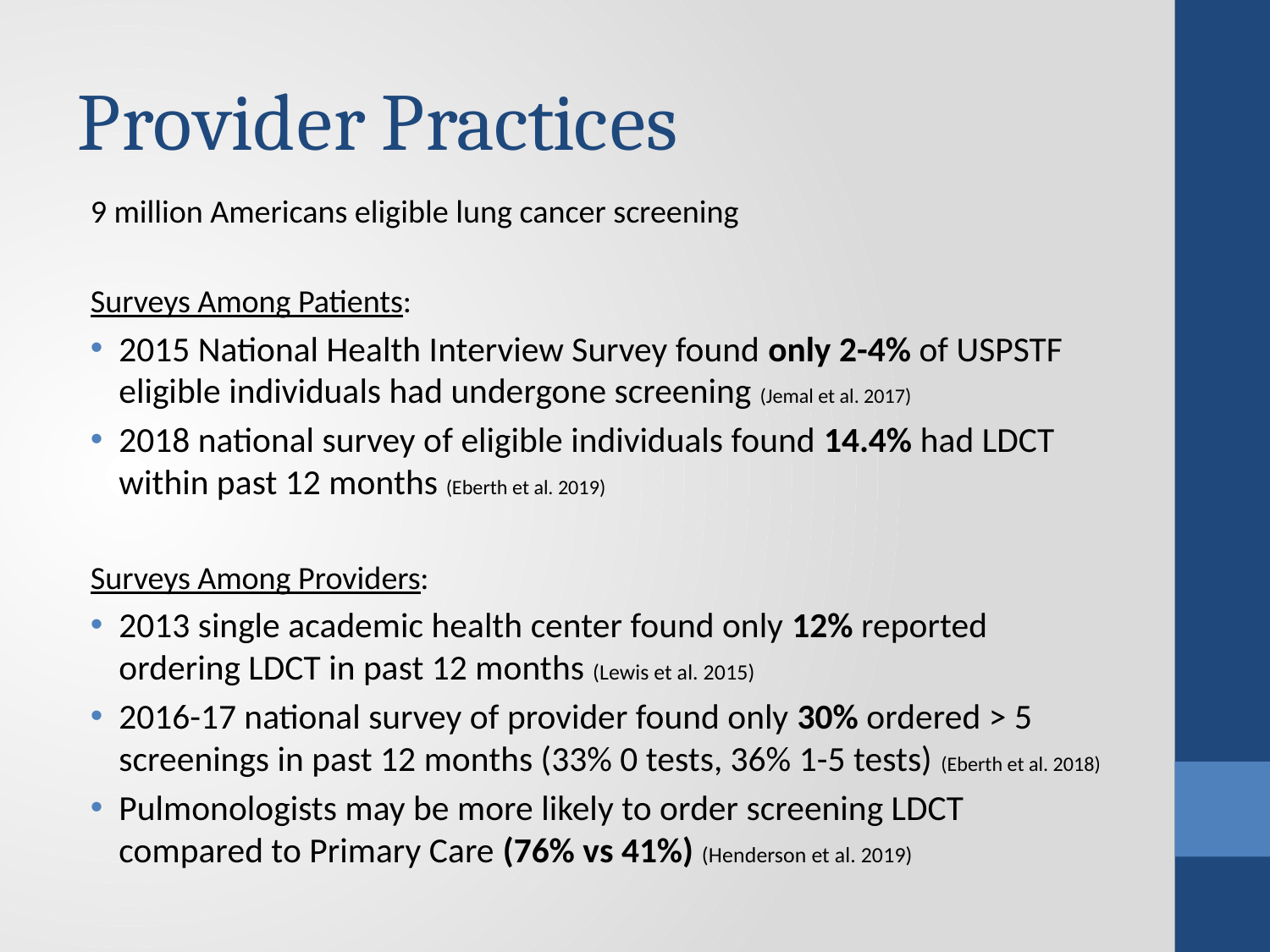

# Provider Practices
9 million Americans eligible lung cancer screening

Surveys Among Patients:
2015 National Health Interview Survey found only 2-4% of USPSTF eligible individuals had undergone screening (Jemal et al. 2017)
2018 national survey of eligible individuals found 14.4% had LDCT within past 12 months (Eberth et al. 2019)

Surveys Among Providers:
2013 single academic health center found only 12% reported ordering LDCT in past 12 months (Lewis et al. 2015)
2016-17 national survey of provider found only 30% ordered > 5 screenings in past 12 months (33% 0 tests, 36% 1-5 tests) (Eberth et al. 2018)
Pulmonologists may be more likely to order screening LDCT compared to Primary Care (76% vs 41%) (Henderson et al. 2019)